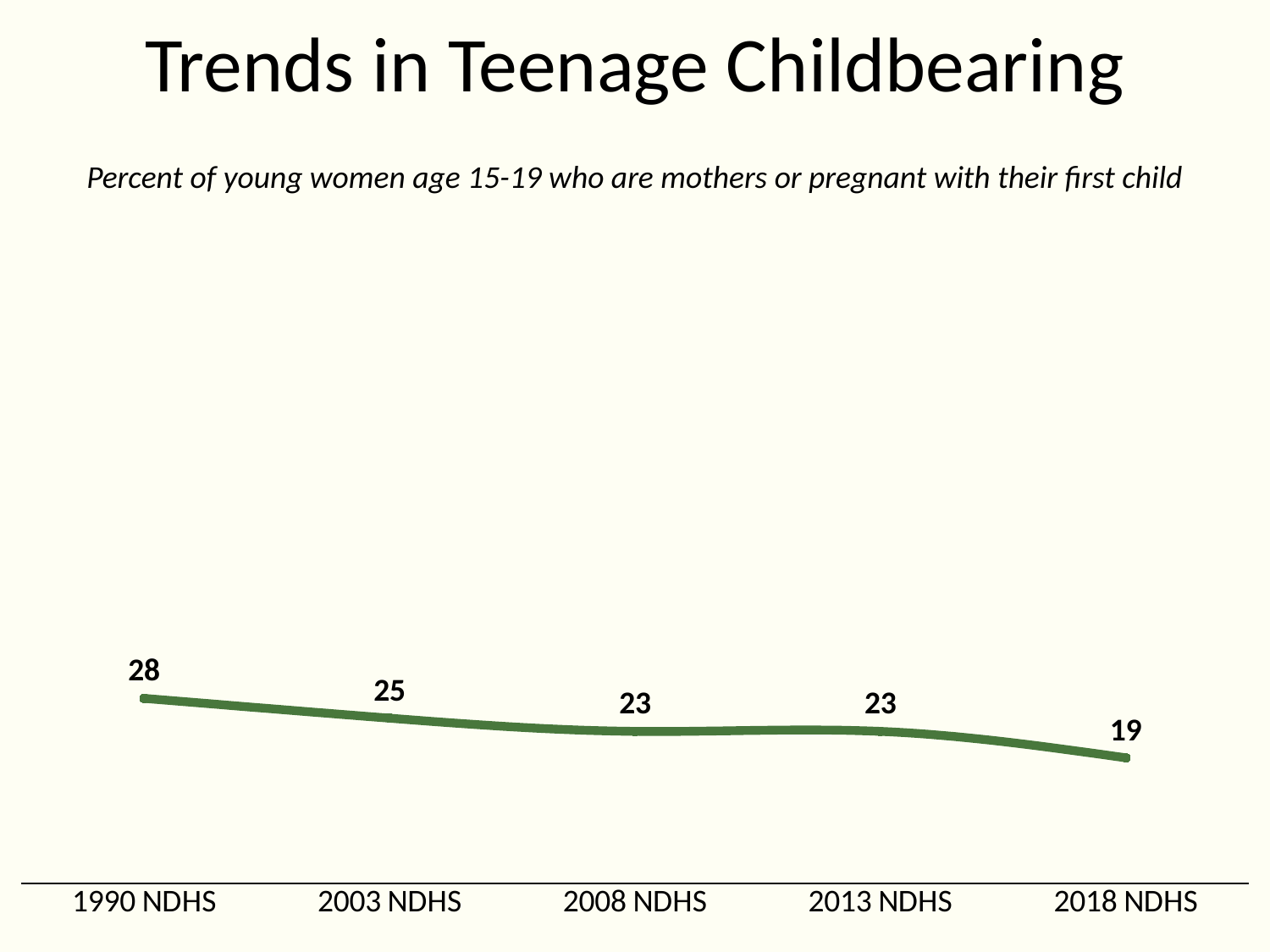

# Trends in Teenage Childbearing
Percent of young women age 15-19 who are mothers or pregnant with their first child

### Chart

| Category | Series 1 |
|---|---|
| 1990 NDHS | 28.0 |
| 2003 NDHS | 25.0 |
| 2008 NDHS | 23.0 |
| 2013 NDHS | 23.0 |
| 2018 NDHS | 19.0 |